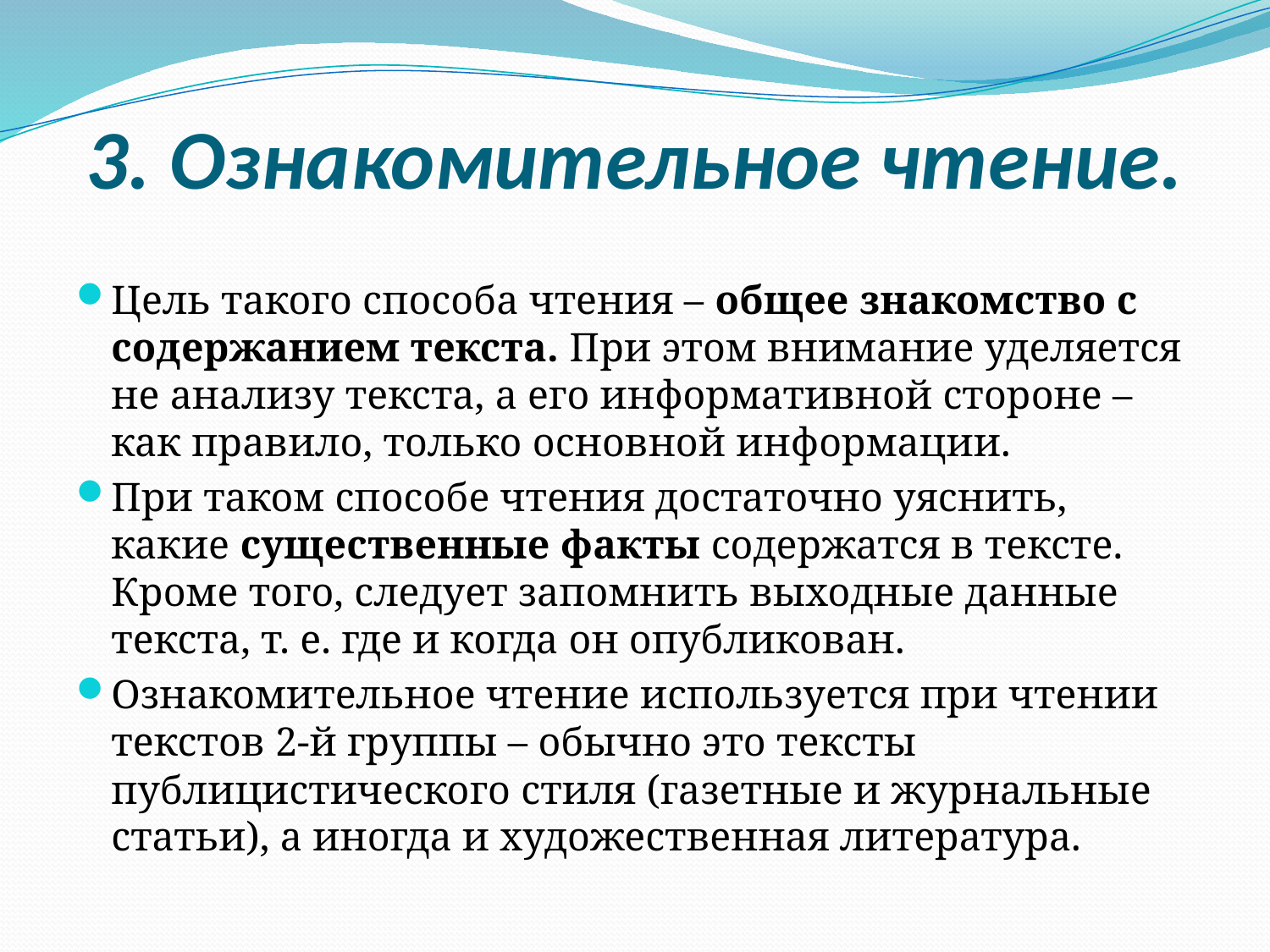

# 3. Ознакомительное чтение.
Цель такого способа чтения – общее знакомство с содержанием текста. При этом внимание уделяется не анализу текста, а его информативной стороне – как правило, только основной информации.
При таком способе чтения достаточно уяснить, какие существенные факты содержатся в тексте. Кроме того, следует запомнить выходные данные текста, т. е. где и когда он опубликован.
Ознакомительное чтение используется при чтении текстов 2-й группы – обычно это тексты публицистического стиля (газетные и журнальные статьи), а иногда и художественная литература.